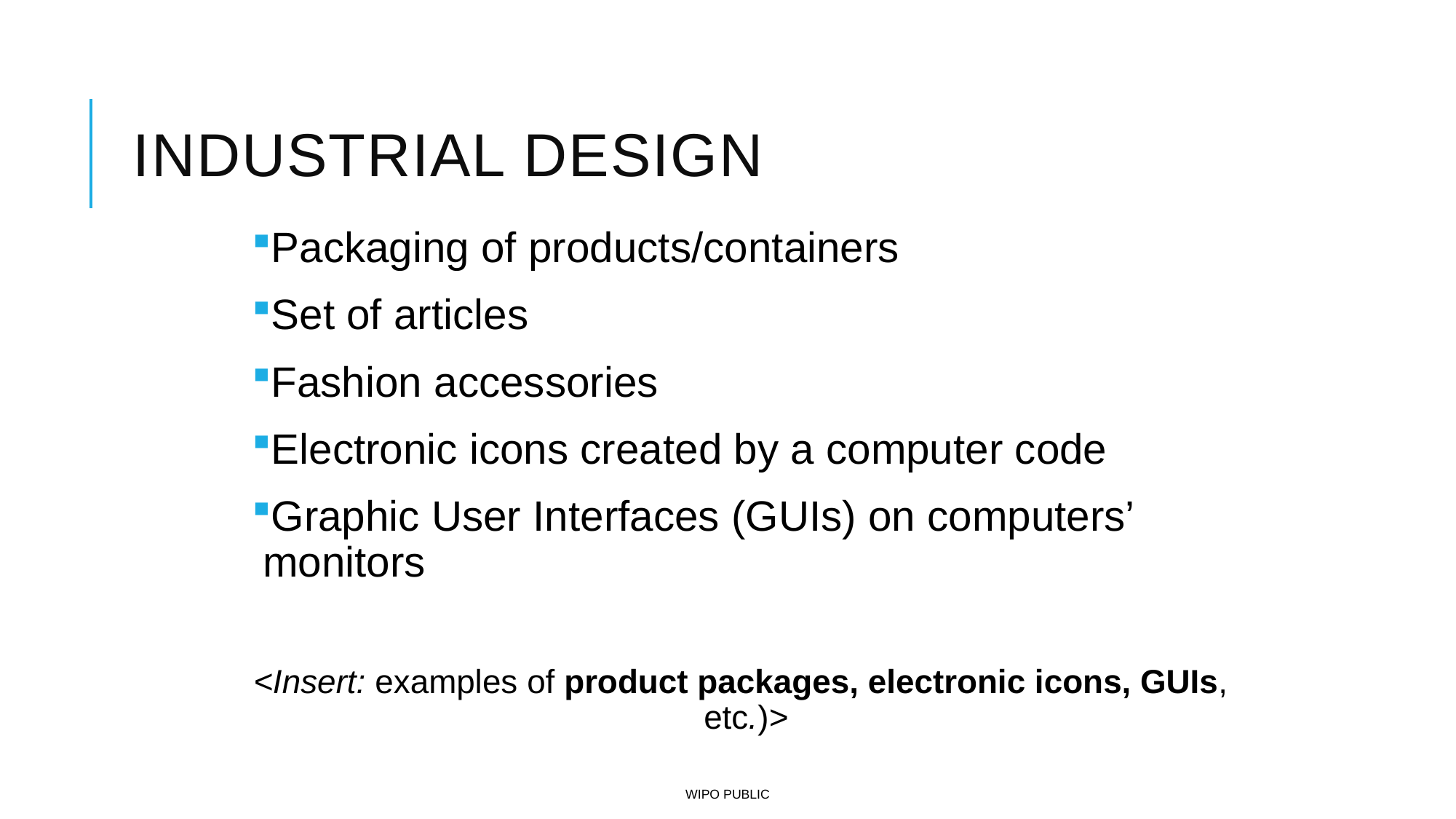

# Industrial design
Packaging of products/containers
Set of articles
Fashion accessories
Electronic icons created by a computer code
Graphic User Interfaces (GUIs) on computers’ monitors

<Insert: examples of product packages, electronic icons, GUIs, etc.)>